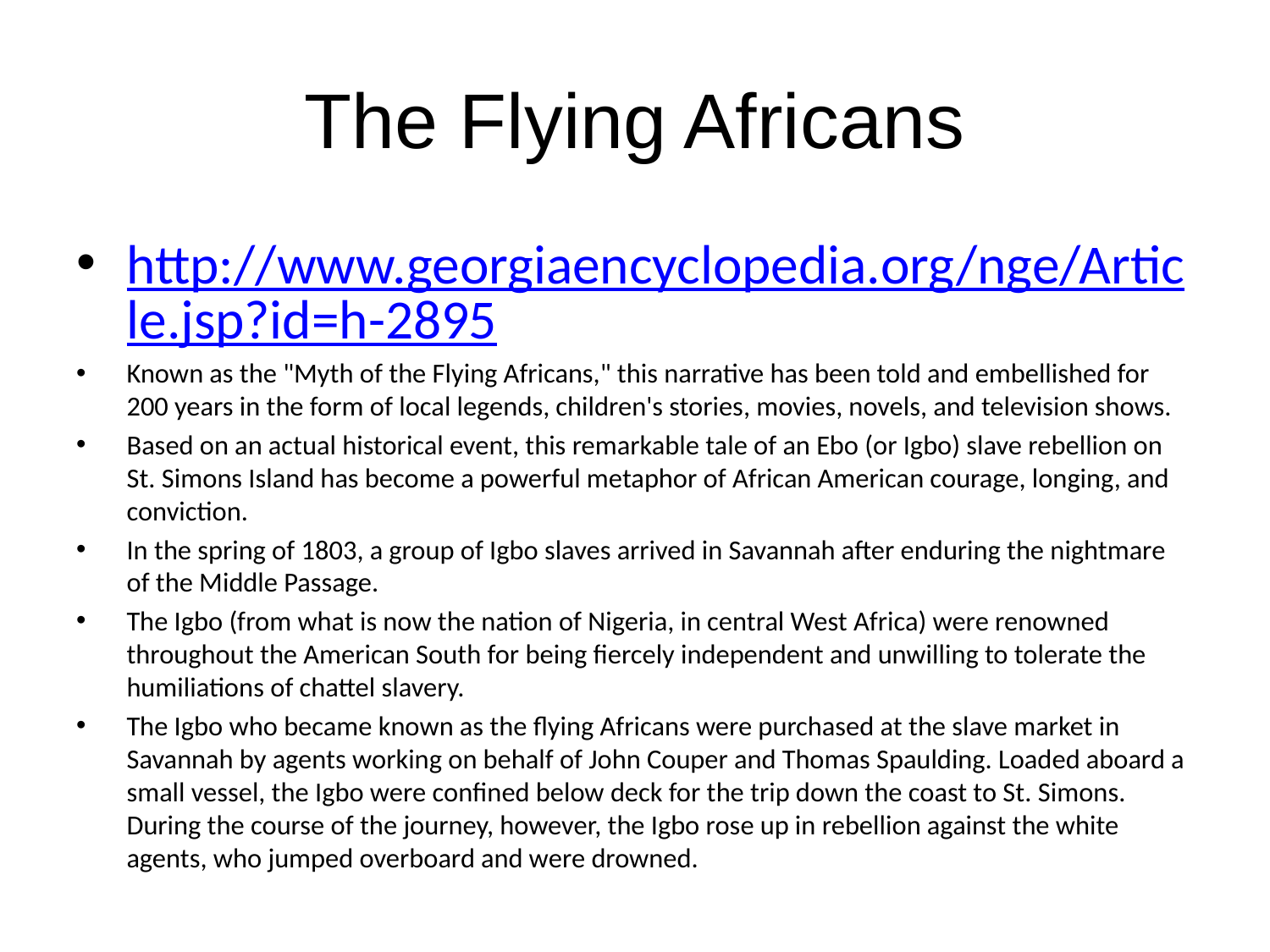

# The Flying Africans
http://www.georgiaencyclopedia.org/nge/Article.jsp?id=h-2895
Known as the "Myth of the Flying Africans," this narrative has been told and embellished for 200 years in the form of local legends, children's stories, movies, novels, and television shows.
Based on an actual historical event, this remarkable tale of an Ebo (or Igbo) slave rebellion on St. Simons Island has become a powerful metaphor of African American courage, longing, and conviction.
In the spring of 1803, a group of Igbo slaves arrived in Savannah after enduring the nightmare of the Middle Passage.
The Igbo (from what is now the nation of Nigeria, in central West Africa) were renowned throughout the American South for being fiercely independent and unwilling to tolerate the humiliations of chattel slavery.
The Igbo who became known as the flying Africans were purchased at the slave market in Savannah by agents working on behalf of John Couper and Thomas Spaulding. Loaded aboard a small vessel, the Igbo were confined below deck for the trip down the coast to St. Simons. During the course of the journey, however, the Igbo rose up in rebellion against the white agents, who jumped overboard and were drowned.